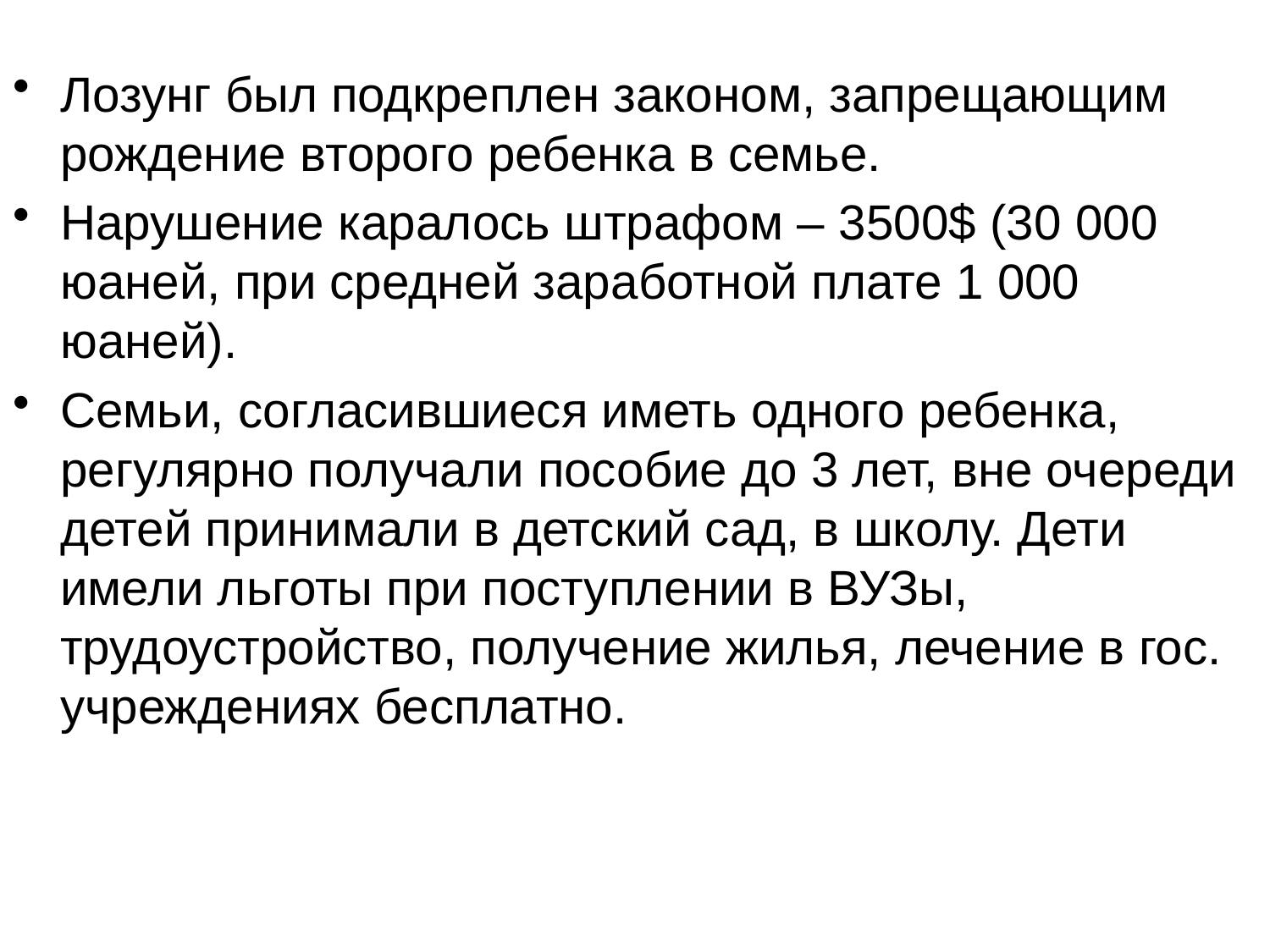

#
Лозунг был подкреплен законом, запрещающим рождение второго ребенка в семье.
Нарушение каралось штрафом – 3500$ (30 000 юаней, при средней заработной плате 1 000 юаней).
Семьи, согласившиеся иметь одного ребенка, регулярно получали пособие до 3 лет, вне очереди детей принимали в детский сад, в школу. Дети имели льготы при поступлении в ВУЗы, трудоустройство, получение жилья, лечение в гос. учреждениях бесплатно.